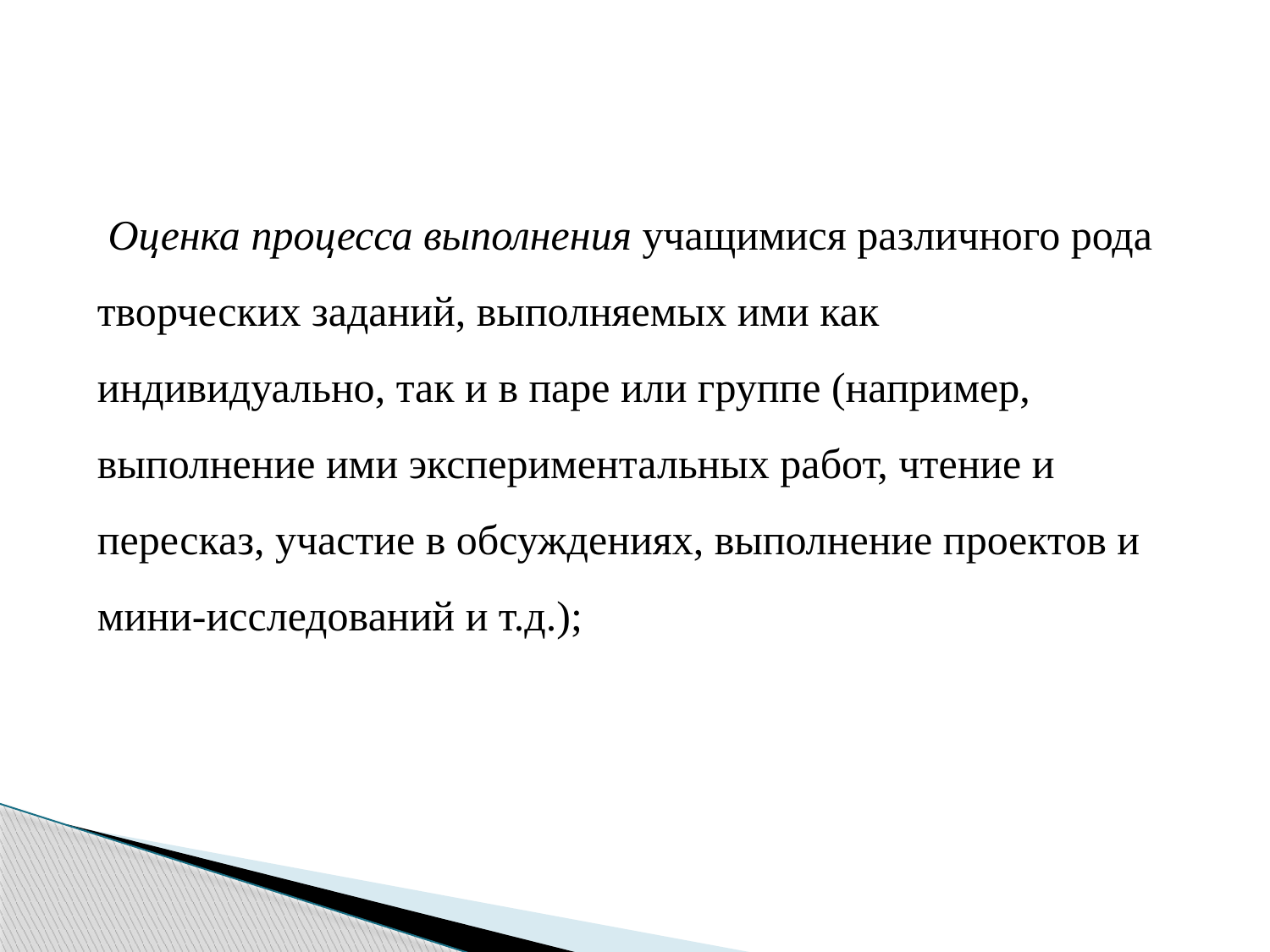

Оценка процесса выполнения учащимися различного рода творческих заданий, выполняемых ими как индивидуально, так и в паре или группе (например, выполнение ими экспериментальных работ, чтение и пересказ, участие в обсуждениях, выполнение проектов и мини-исследований и т.д.);